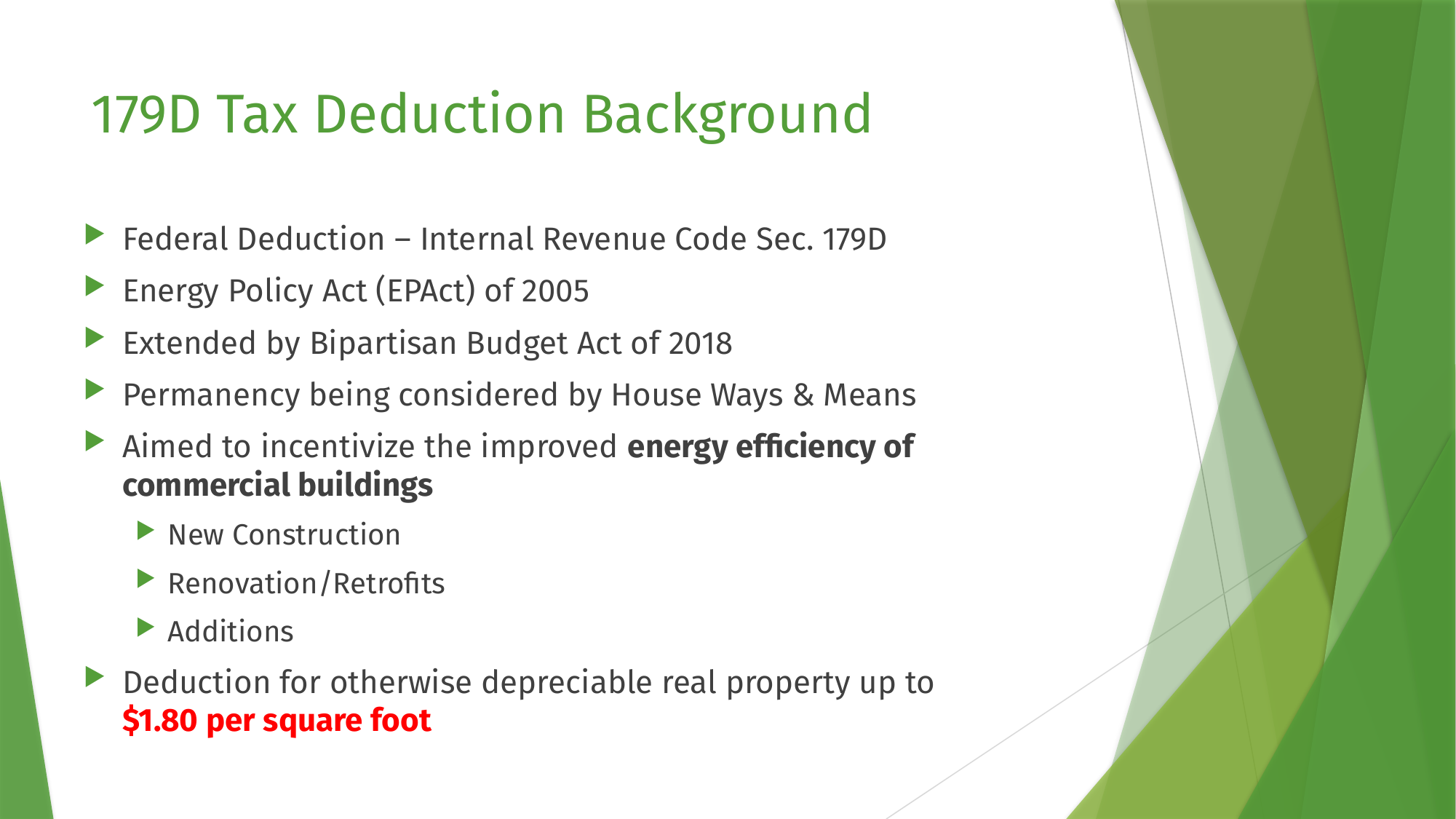

179D Tax Deduction Background
Federal Deduction – Internal Revenue Code Sec. 179D
Energy Policy Act (EPAct) of 2005
Extended by Bipartisan Budget Act of 2018
Permanency being considered by House Ways & Means
Aimed to incentivize the improved energy efficiency of commercial buildings
New Construction
Renovation/Retrofits
Additions
Deduction for otherwise depreciable real property up to $1.80 per square foot